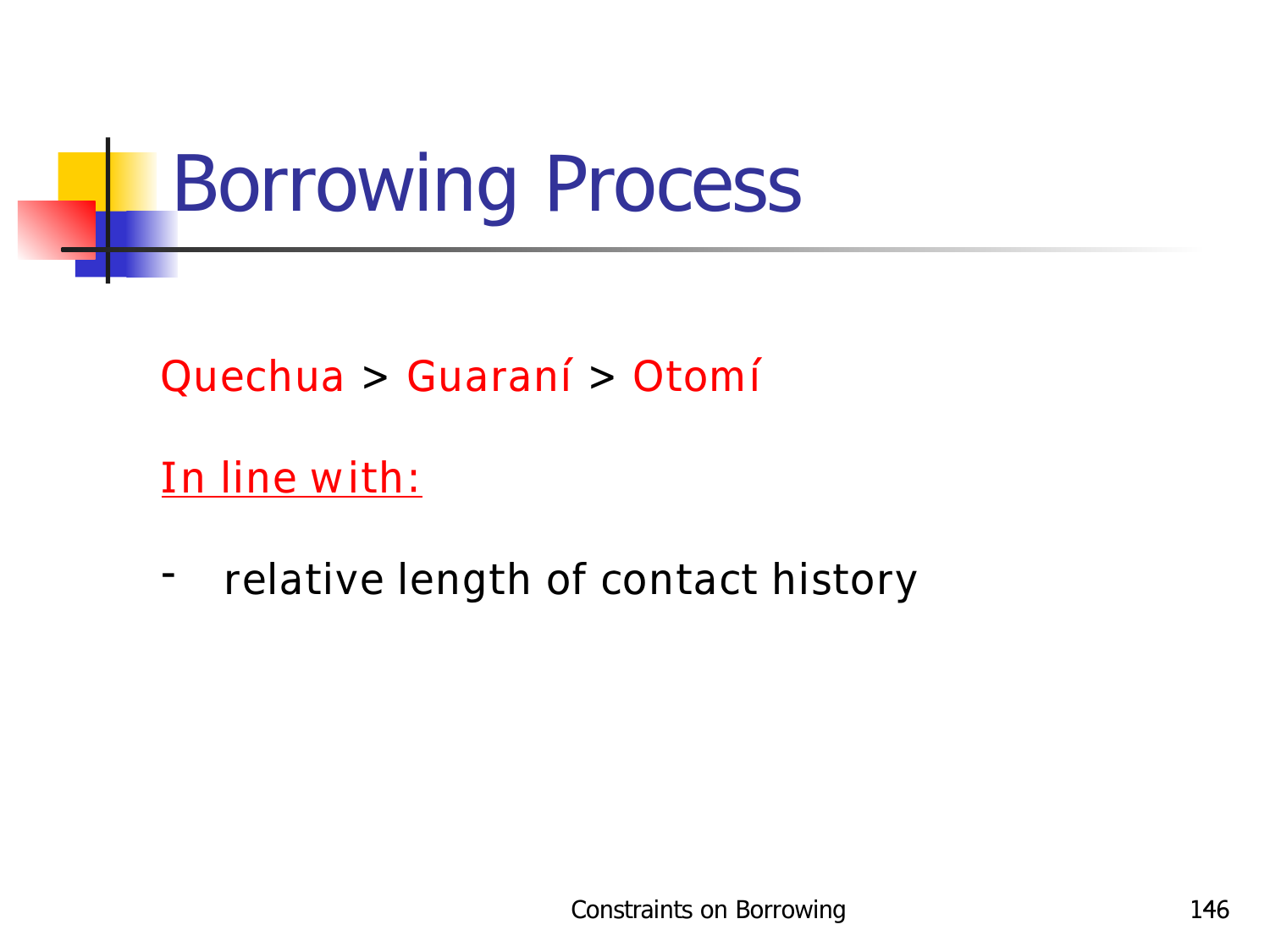

# Borrowing Process
Quechua > Guaraní > Otomí

In line with:

relative length of contact history
Constraints on Borrowing
146